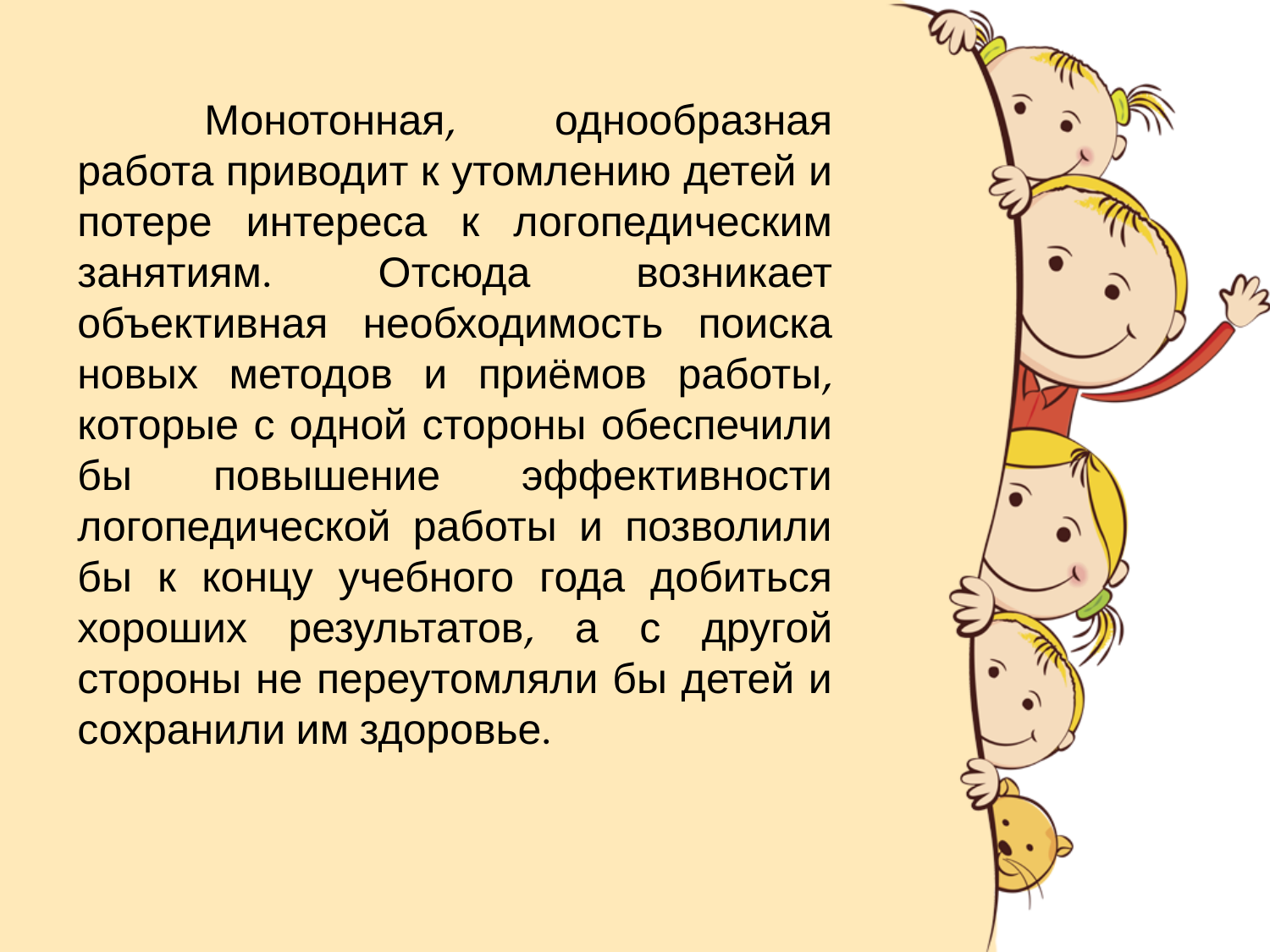

Монотонная, однообразная работа приводит к утомлению детей и потере интереса к логопедическим занятиям. Отсюда возникает объективная необходимость поиска новых методов и приёмов работы, которые с одной стороны обеспечили бы повышение эффективности логопедической работы и позволили бы к концу учебного года добиться хороших результатов, а с другой стороны не переутомляли бы детей и сохранили им здоровье.